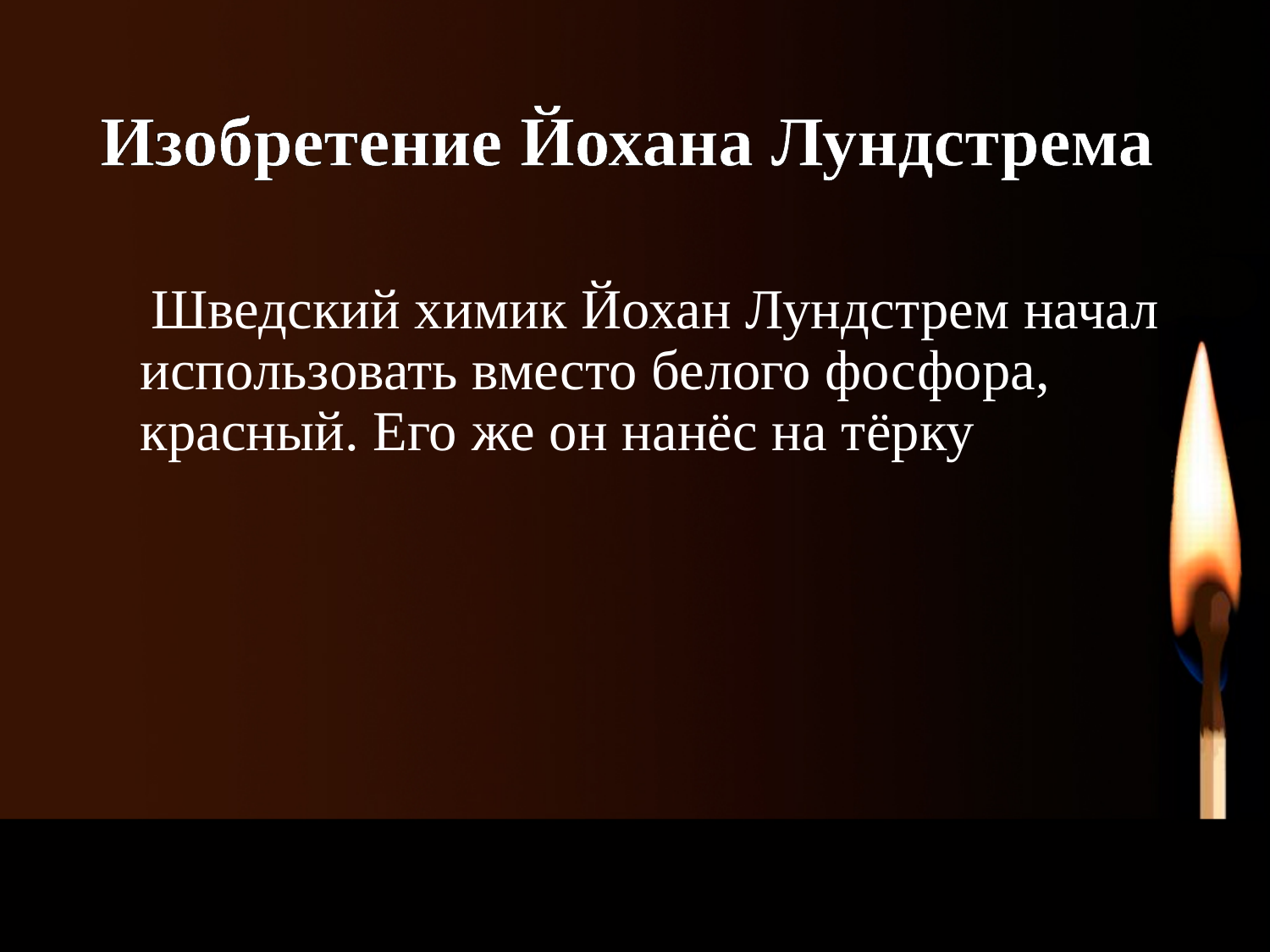

# Изобретение Йохана Лундстрема
   Шведский химик Йохан Лундстрем начал использовать вместо белого фосфора, красный. Его же он нанёс на тёрку